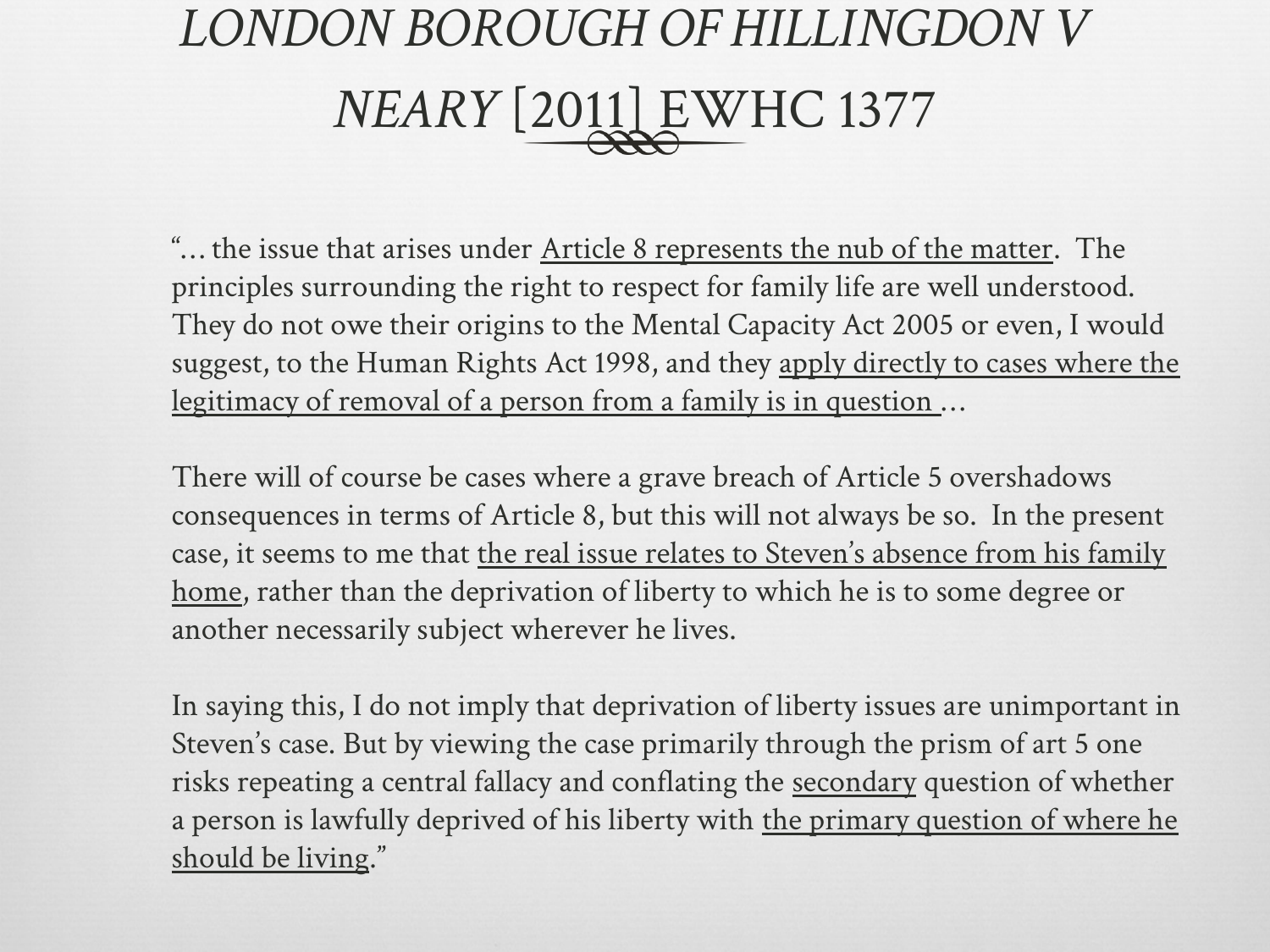

# London Borough of Hillingdon v Neary [2011] EWHC 1377

“… the issue that arises under Article 8 represents the nub of the matter.  The principles surrounding the right to respect for family life are well understood. They do not owe their origins to the Mental Capacity Act 2005 or even, I would suggest, to the Human Rights Act 1998, and they apply directly to cases where the legitimacy of removal of a person from a family is in question …

There will of course be cases where a grave breach of Article 5 overshadows consequences in terms of Article 8, but this will not always be so.  In the present case, it seems to me that the real issue relates to Steven’s absence from his family home, rather than the deprivation of liberty to which he is to some degree or another necessarily subject wherever he lives.

In saying this, I do not imply that deprivation of liberty issues are unimportant in Steven’s case. But by viewing the case primarily through the prism of art 5 one risks repeating a central fallacy and conflating the secondary question of whether a person is lawfully deprived of his liberty with the primary question of where he should be living.”